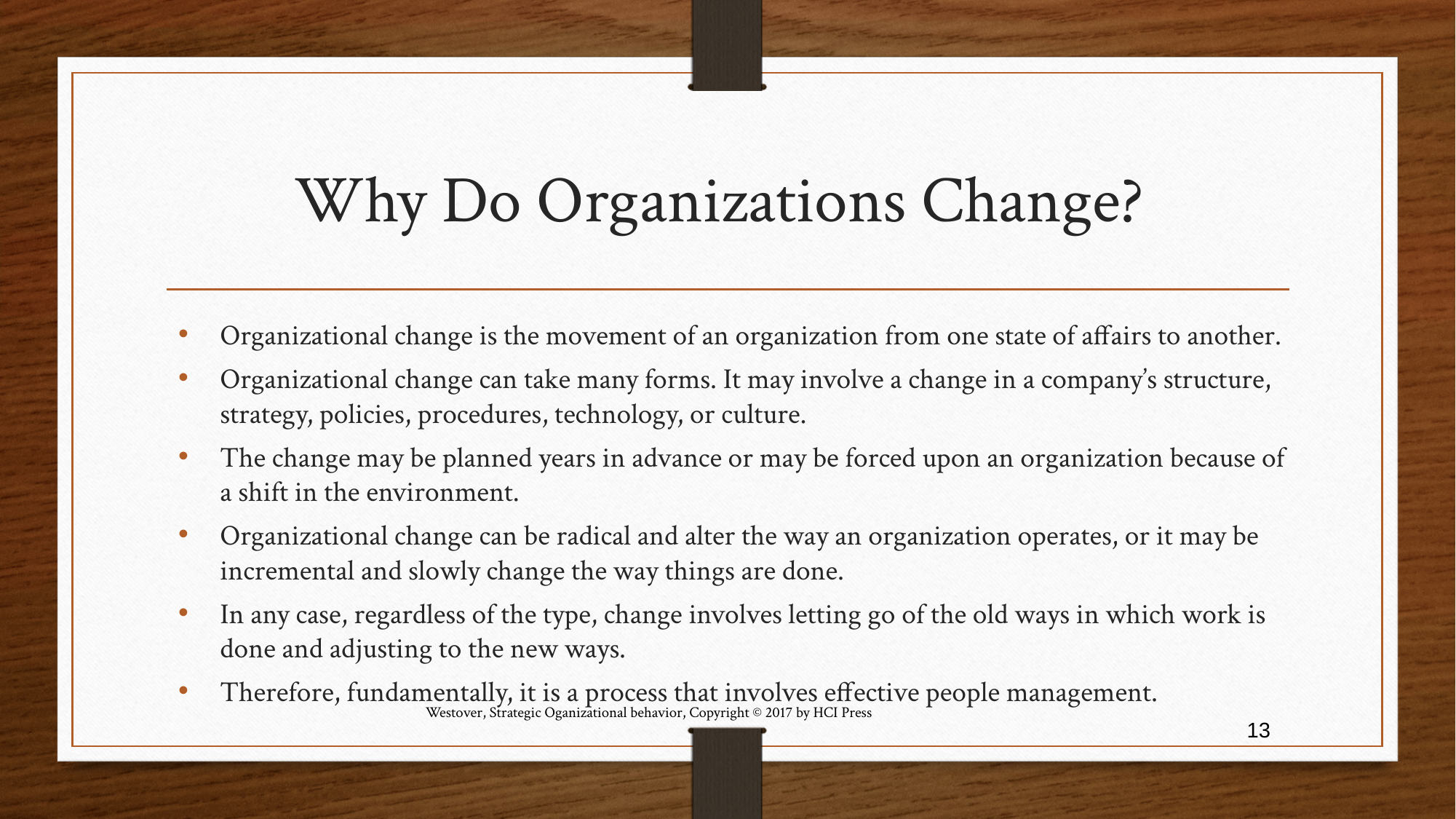

# Why Do Organizations Change?
Organizational change is the movement of an organization from one state of affairs to another.
Organizational change can take many forms. It may involve a change in a company’s structure, strategy, policies, procedures, technology, or culture.
The change may be planned years in advance or may be forced upon an organization because of a shift in the environment.
Organizational change can be radical and alter the way an organization operates, or it may be incremental and slowly change the way things are done.
In any case, regardless of the type, change involves letting go of the old ways in which work is done and adjusting to the new ways.
Therefore, fundamentally, it is a process that involves effective people management.
Westover, Strategic Oganizational behavior, Copyright © 2017 by HCI Press
13